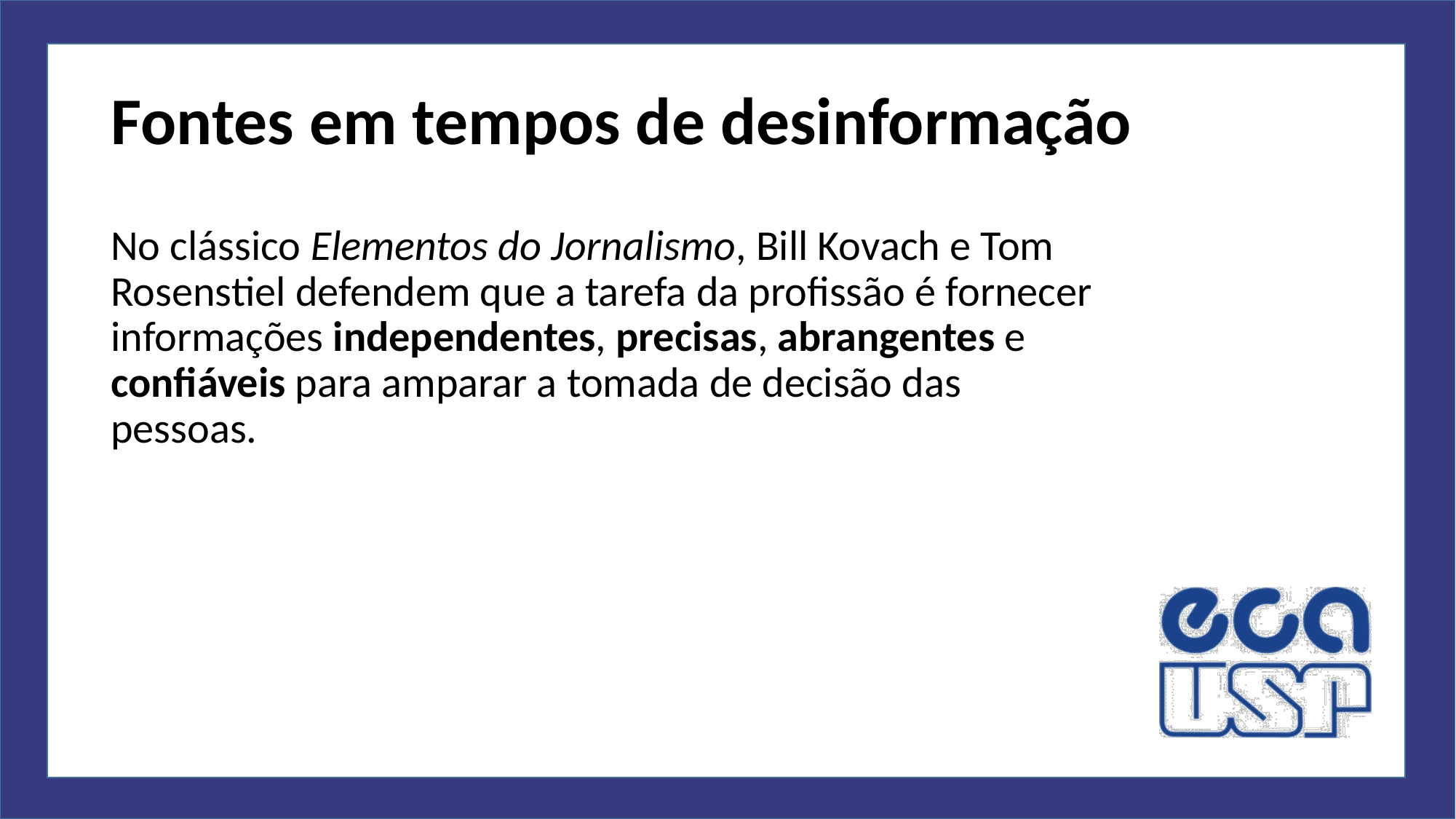

# Fontes em tempos de desinformação
No clássico Elementos do Jornalismo, Bill Kovach e Tom Rosenstiel defendem que a tarefa da profissão é fornecer informações independentes, precisas, abrangentes e confiáveis para amparar a tomada de decisão das pessoas.